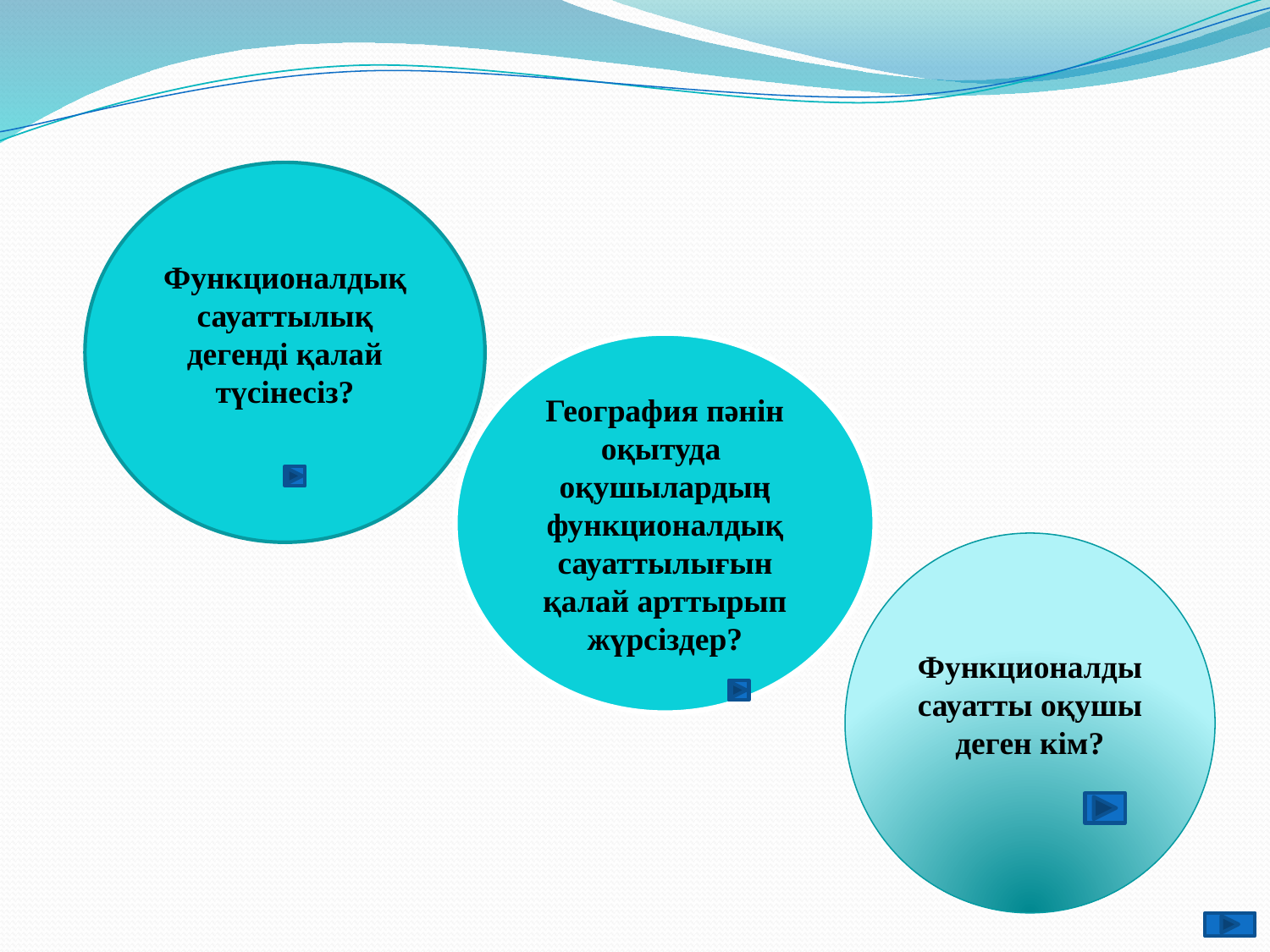

#
Функционалдық сауаттылық дегенді қалай түсінесіз?

География пәнін оқытуда  оқушылардың функционалдық сауаттылығын қалай арттырып жүрсіздер?

Функционалды сауатты оқушы деген кім?